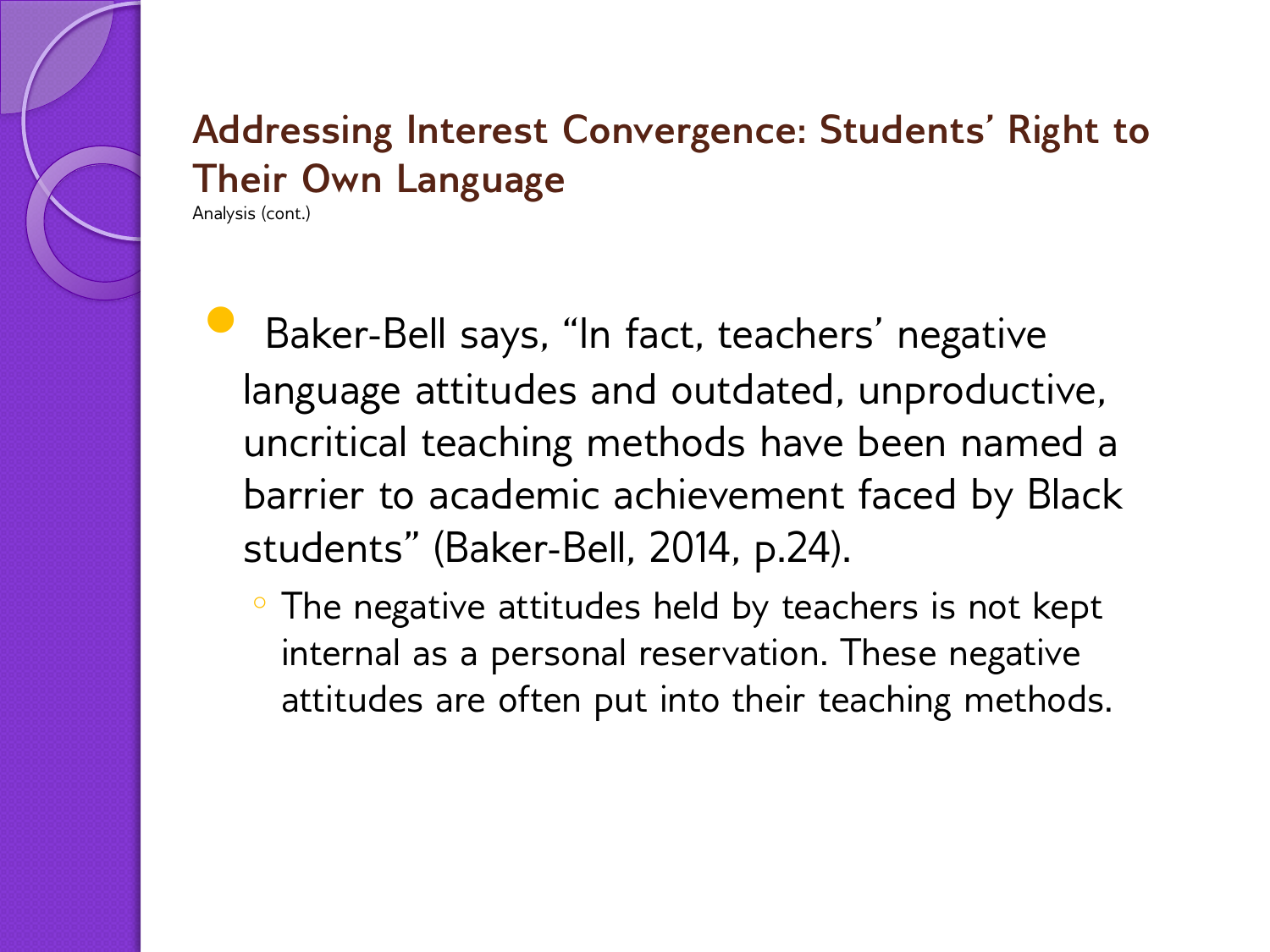

# Addressing Interest Convergence: Students’ Right to Their Own Language Analysis (cont.)
 Baker-Bell says, “In fact, teachers’ negative language attitudes and outdated, unproductive, uncritical teaching methods have been named a barrier to academic achievement faced by Black students” (Baker-Bell, 2014, p.24).
The negative attitudes held by teachers is not kept internal as a personal reservation. These negative attitudes are often put into their teaching methods.